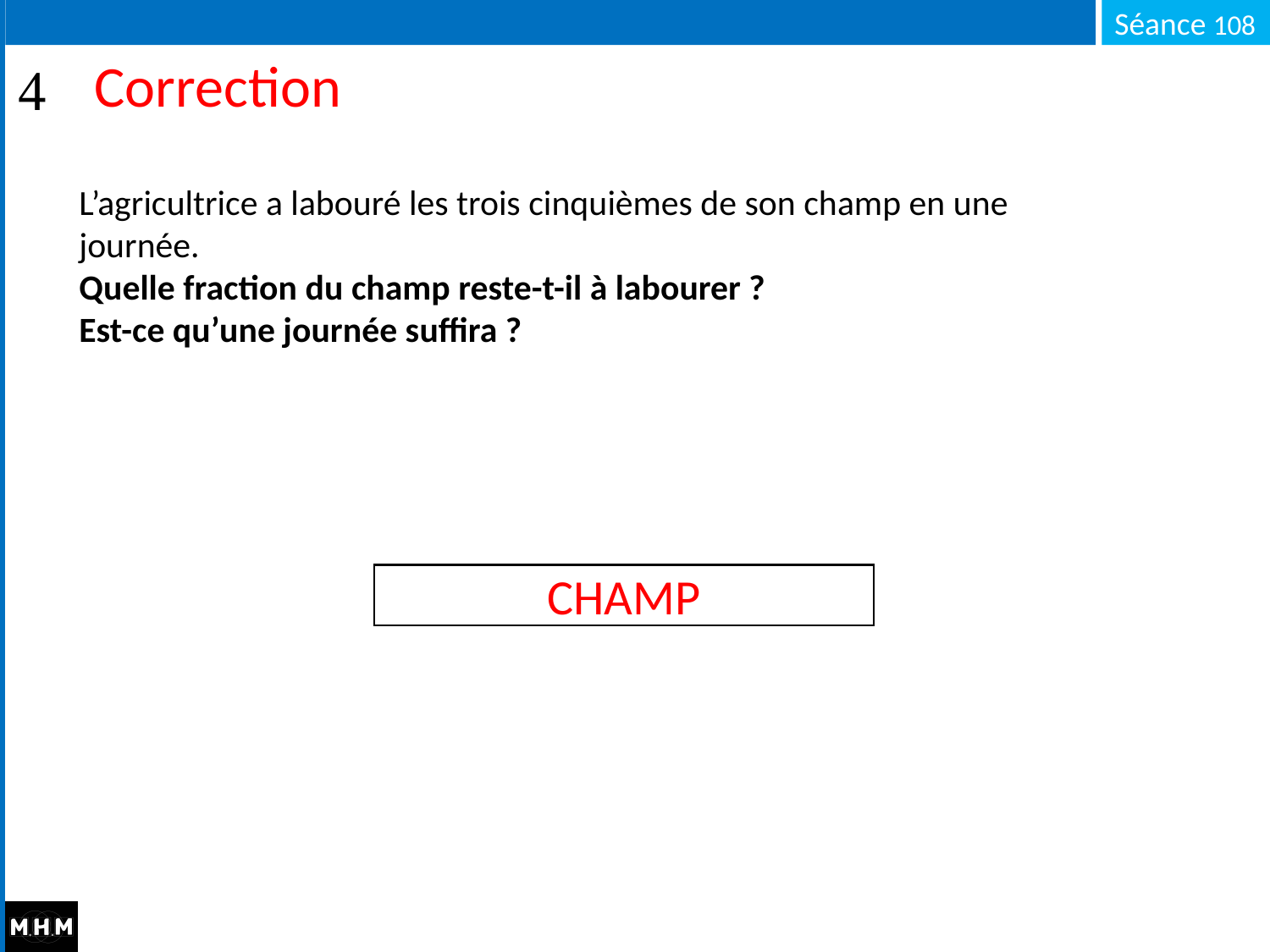

# Correction
L’agricultrice a labouré les trois cinquièmes de son champ en une journée.
Quelle fraction du champ reste-t-il à labourer ?
Est-ce qu’une journée suffira ?

CHAMP